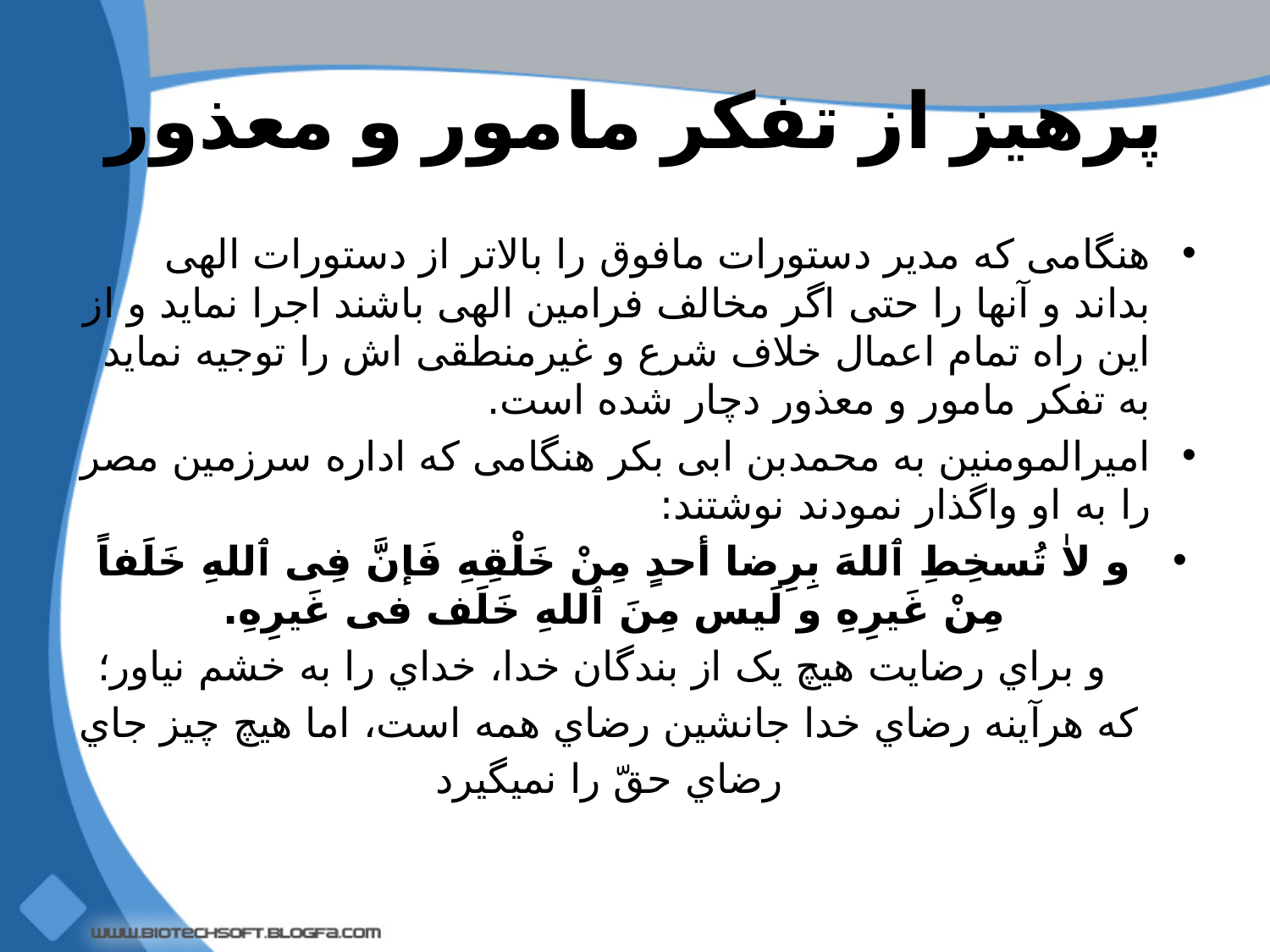

# پرهیز از تفکر مامور و معذور
هنگامی که مدیر دستورات مافوق را بالاتر از دستورات الهی بداند و آنها را حتی اگر مخالف فرامین الهی باشند اجرا نماید و از این راه تمام اعمال خلاف شرع و غیرمنطقی اش را توجیه نماید به تفکر مامور و معذور دچار شده است.
امیرالمومنین به محمدبن ابی بکر هنگامی که اداره سرزمین مصر را به او واگذار نمودند نوشتند:
و لاٰ تُسخِطِ ٱللهَ بِرِضا أحدٍ مِنْ خَلْقِهِ فَإنَّ فِی ٱللهِ خَلَفاً مِنْ غَیرِهِ و لَیس مِنَ ٱللهِ خَلَف فی غَیرِهِ.
     و براي رضایت هیچ یک از بندگان خدا، خداي را به خشم نیاور؛
    که هرآینه رضاي خدا جانشین رضاي همه است، اما هیچ چیز جاي
    رضاي حقّ را نمیگیرد